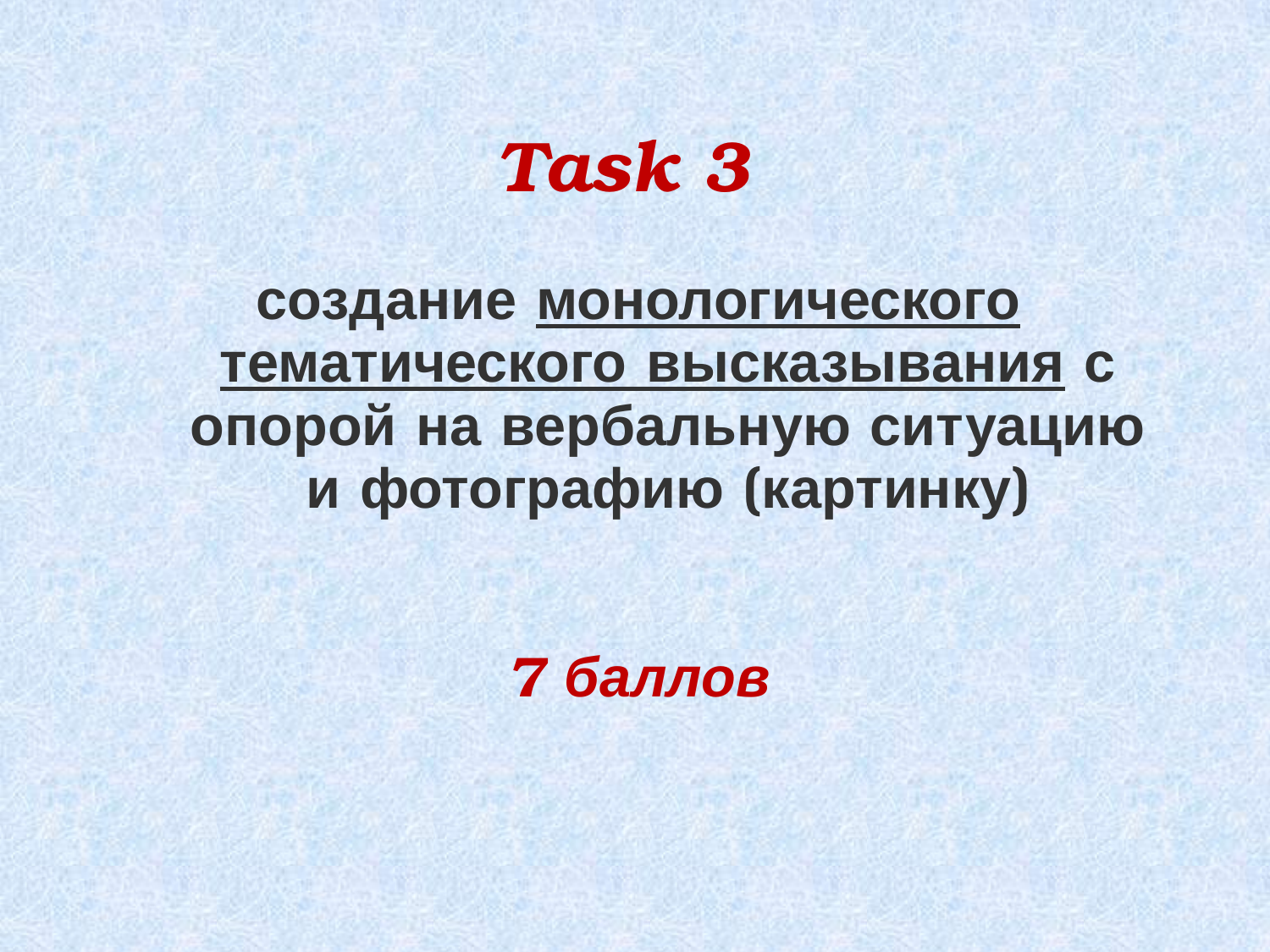

Task 3
создание монологического тематического высказывания с опорой на вербальную ситуацию и фотографию (картинку)‏

7 баллов